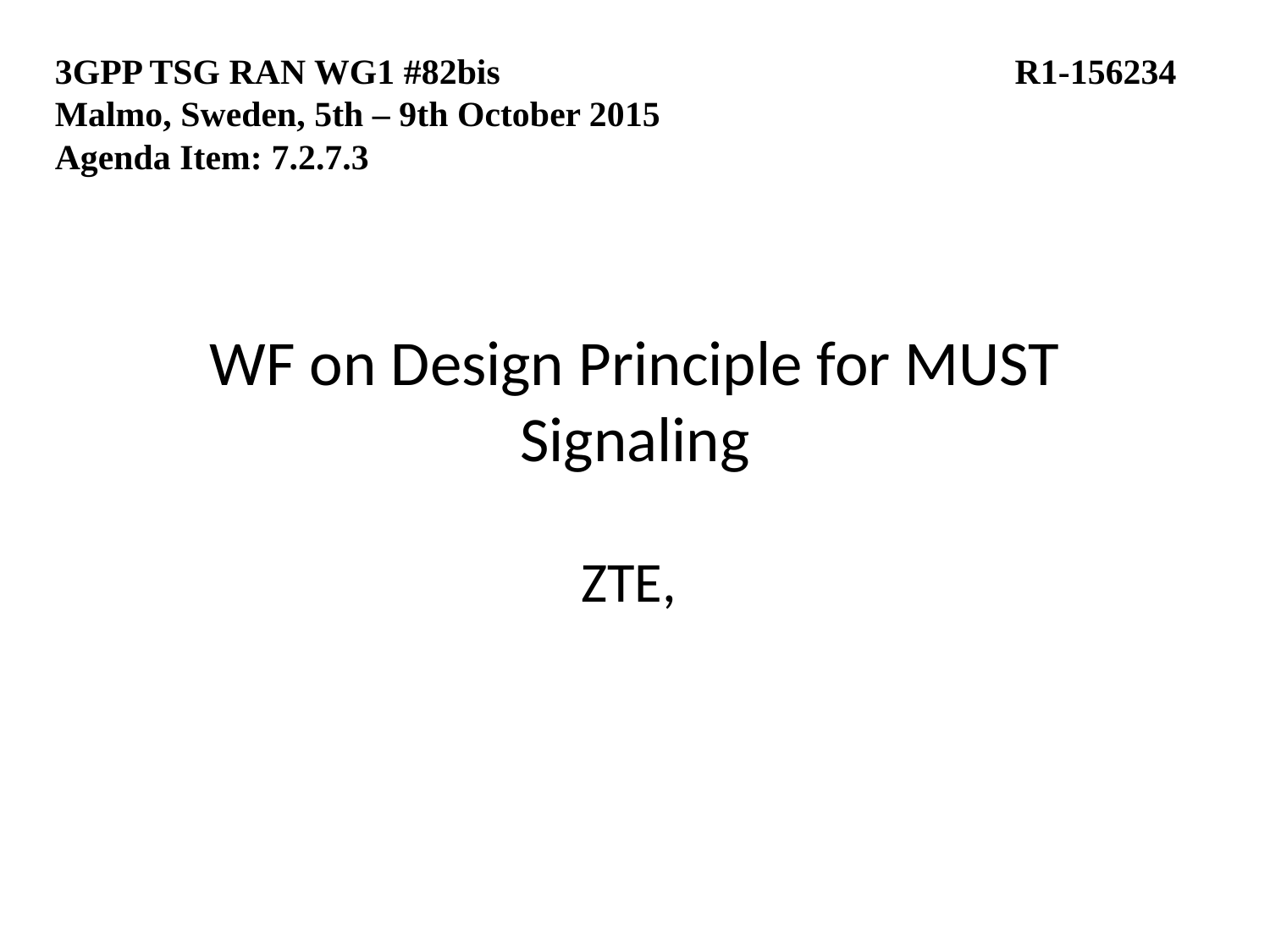

3GPP TSG RAN WG1 #82bis				        R1-156234
Malmo, Sweden, 5th – 9th October 2015
Agenda Item: 7.2.7.3
# WF on Design Principle for MUST Signaling
ZTE,